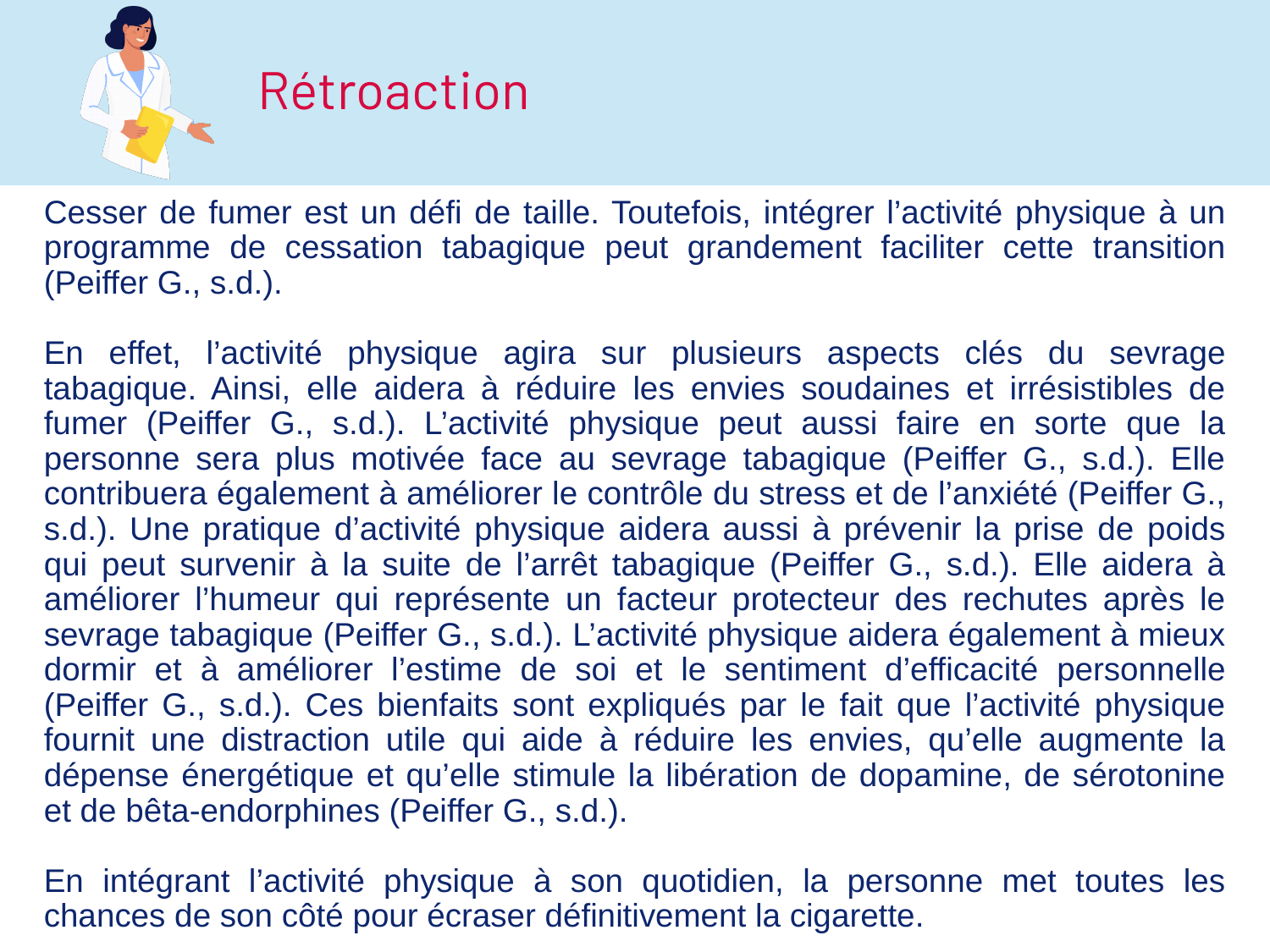

Cesser de fumer est un défi de taille. Toutefois, intégrer l’activité physique à un programme de cessation tabagique peut grandement faciliter cette transition (Peiffer G., s.d.).

En effet, l’activité physique agira sur plusieurs aspects clés du sevrage tabagique. Ainsi, elle aidera à réduire les envies soudaines et irrésistibles de fumer (Peiffer G., s.d.). L’activité physique peut aussi faire en sorte que la personne sera plus motivée face au sevrage tabagique (Peiffer G., s.d.). Elle contribuera également à améliorer le contrôle du stress et de l’anxiété (Peiffer G., s.d.). Une pratique d’activité physique aidera aussi à prévenir la prise de poids qui peut survenir à la suite de l’arrêt tabagique (Peiffer G., s.d.). Elle aidera à améliorer l’humeur qui représente un facteur protecteur des rechutes après le sevrage tabagique (Peiffer G., s.d.). L’activité physique aidera également à mieux dormir et à améliorer l’estime de soi et le sentiment d’efficacité personnelle (Peiffer G., s.d.). Ces bienfaits sont expliqués par le fait que l’activité physique fournit une distraction utile qui aide à réduire les envies, qu’elle augmente la dépense énergétique et qu’elle stimule la libération de dopamine, de sérotonine et de bêta-endorphines (Peiffer G., s.d.).

En intégrant l’activité physique à son quotidien, la personne met toutes les chances de son côté pour écraser définitivement la cigarette.